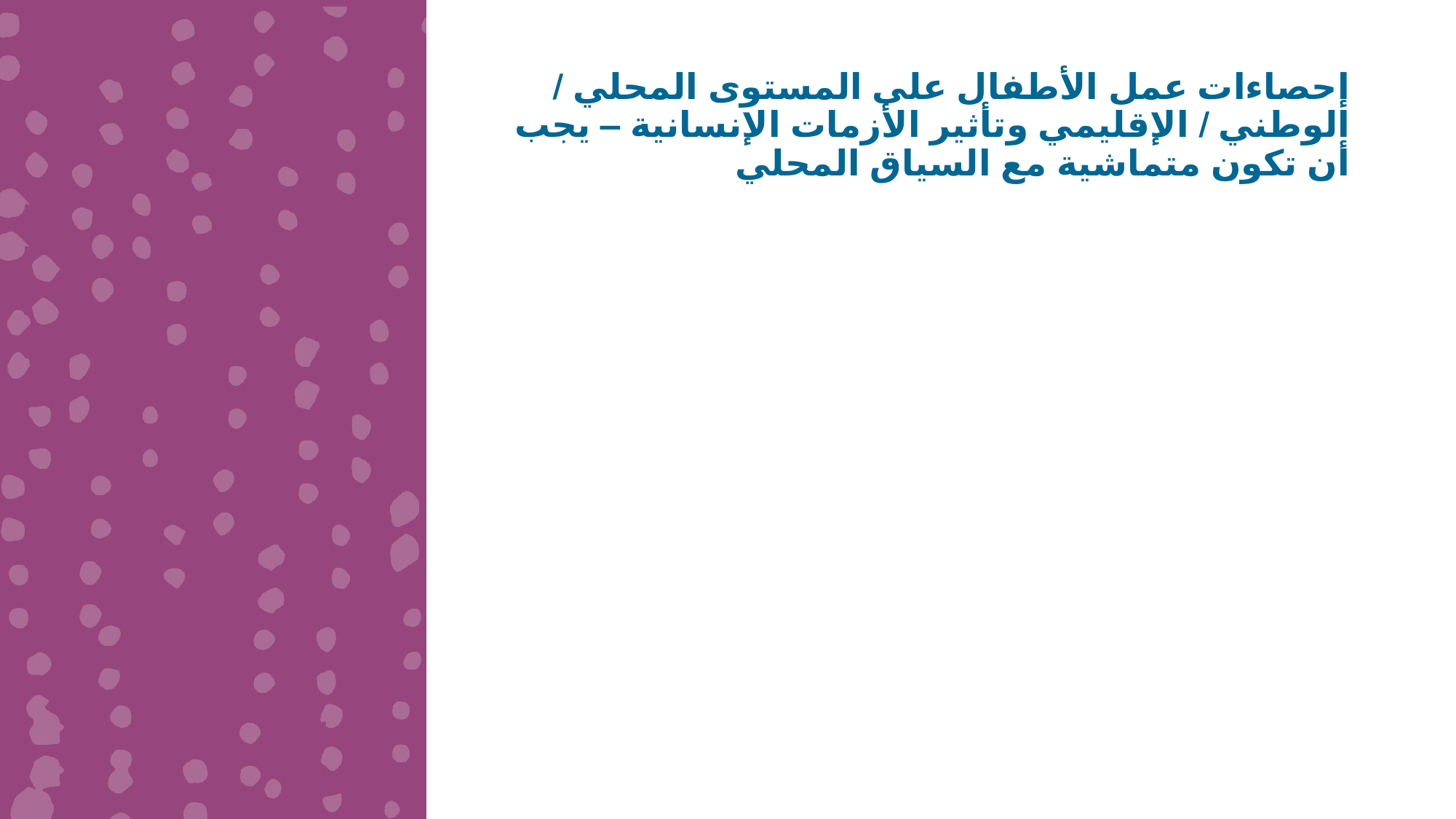

إحصاءات عمل الأطفال على المستوى المحلي / الوطني / الإقليمي وتأثير الأزمات الإنسانية – يجب أن تكون متماشية مع السياق المحلي